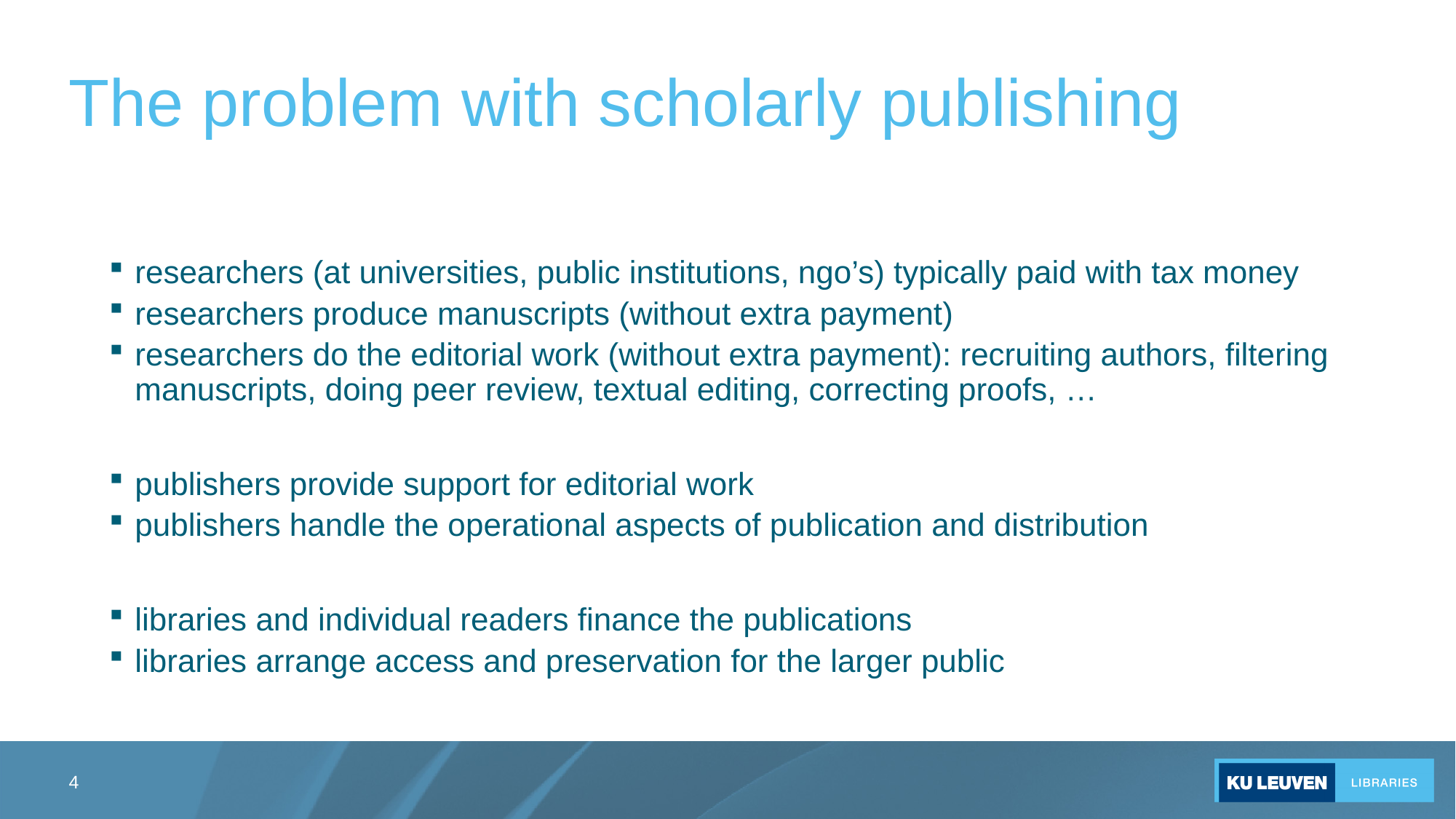

# The problem with scholarly publishing

researchers (at universities, public institutions, ngo’s) typically paid with tax money
researchers produce manuscripts (without extra payment)
researchers do the editorial work (without extra payment): recruiting authors, filtering manuscripts, doing peer review, textual editing, correcting proofs, …

publishers provide support for editorial work
publishers handle the operational aspects of publication and distribution

libraries and individual readers finance the publications
libraries arrange access and preservation for the larger public

4